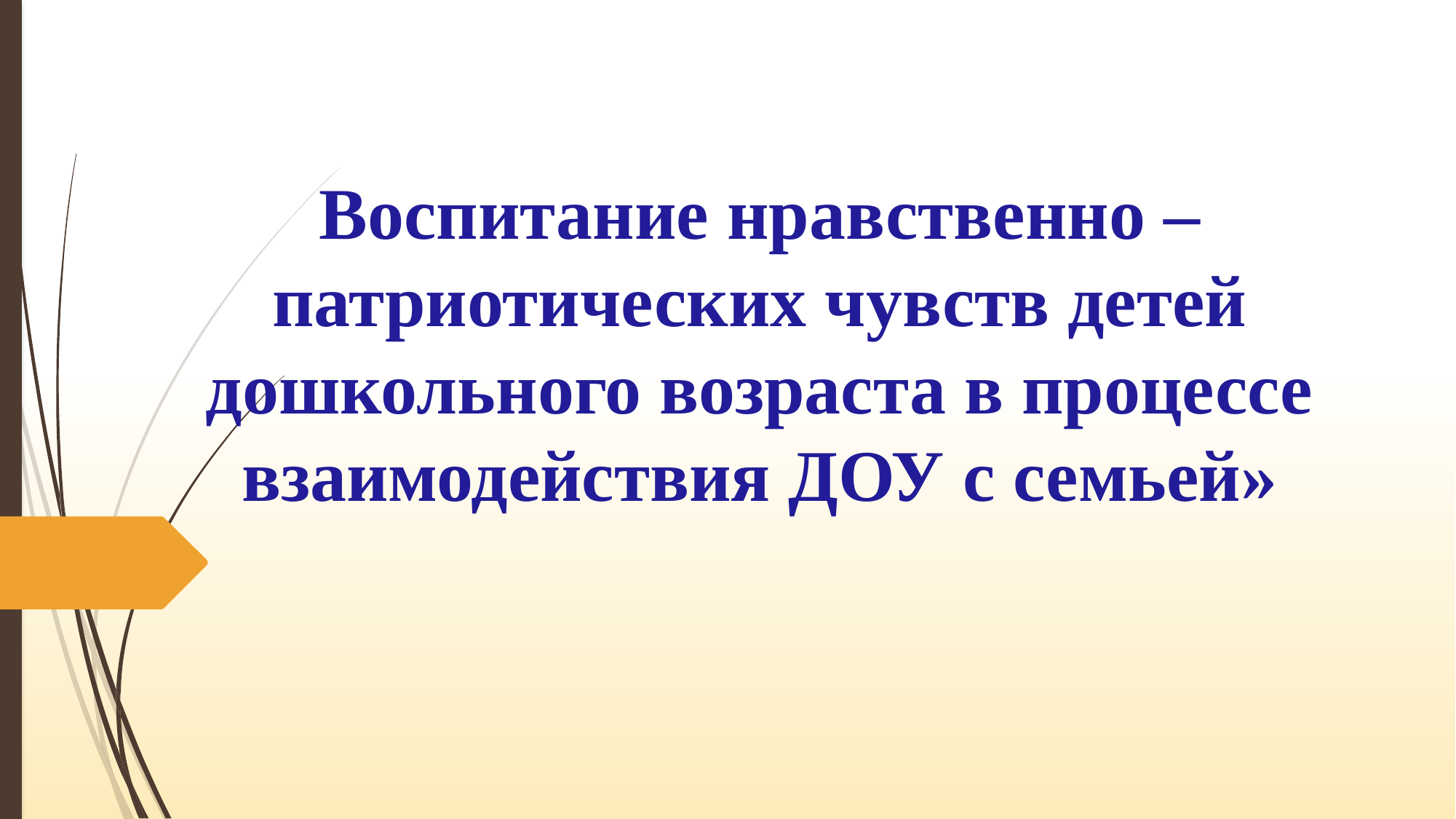

# Воспитание нравственно – патриотических чувств детей дошкольного возраста в процессе взаимодействия ДОУ с семьей»